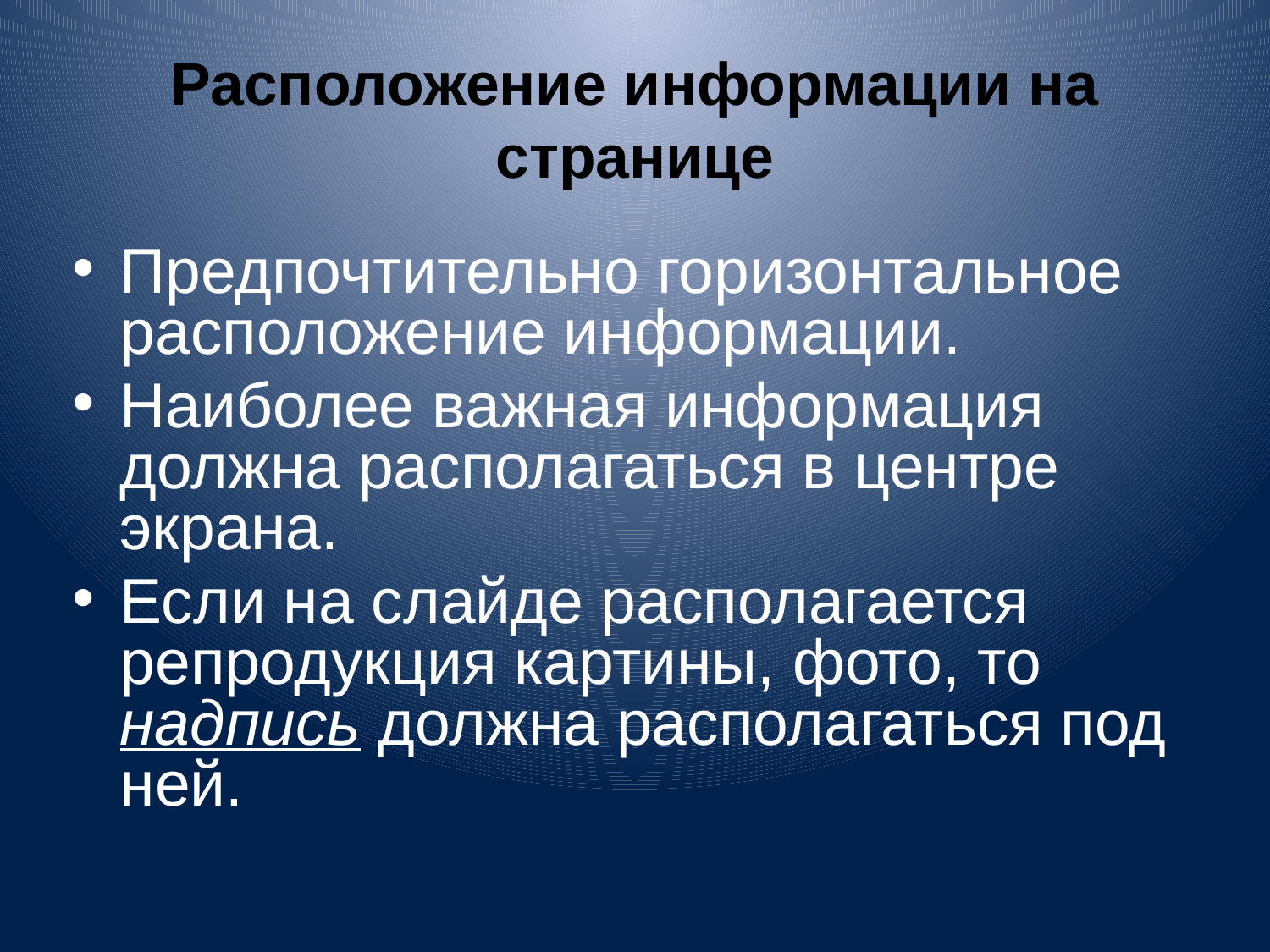

# Расположение информации на странице
Предпочтительно горизонтальное расположение информации.
Наиболее важная информация должна располагаться в центре экрана.
Если на слайде располагается репродукция картины, фото, то  надпись должна располагаться под ней.